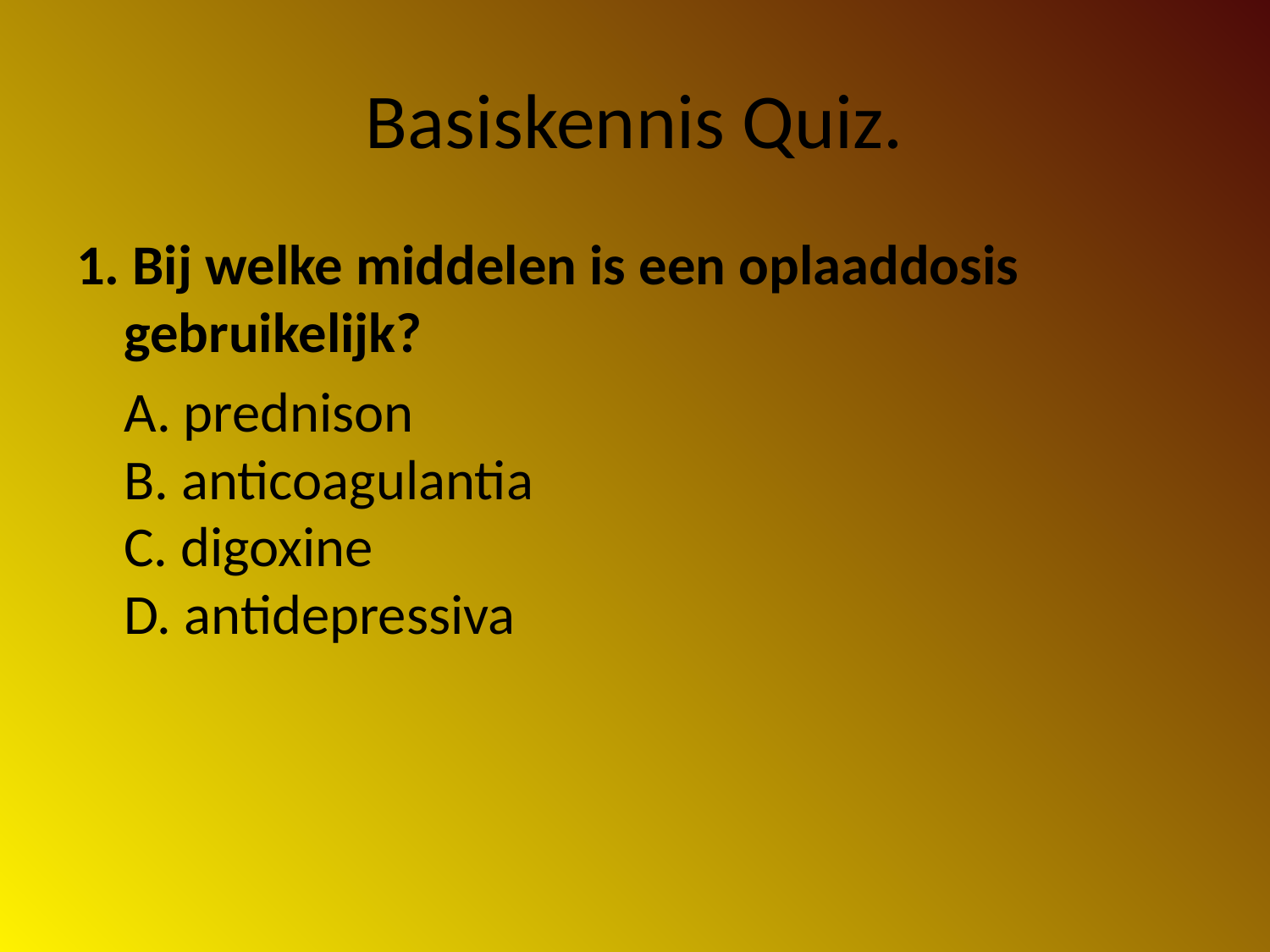

# Basiskennis Quiz.
1. Bij welke middelen is een oplaaddosis gebruikelijk?
	A. prednison
B. anticoagulantia
C. digoxine
D. antidepressiva